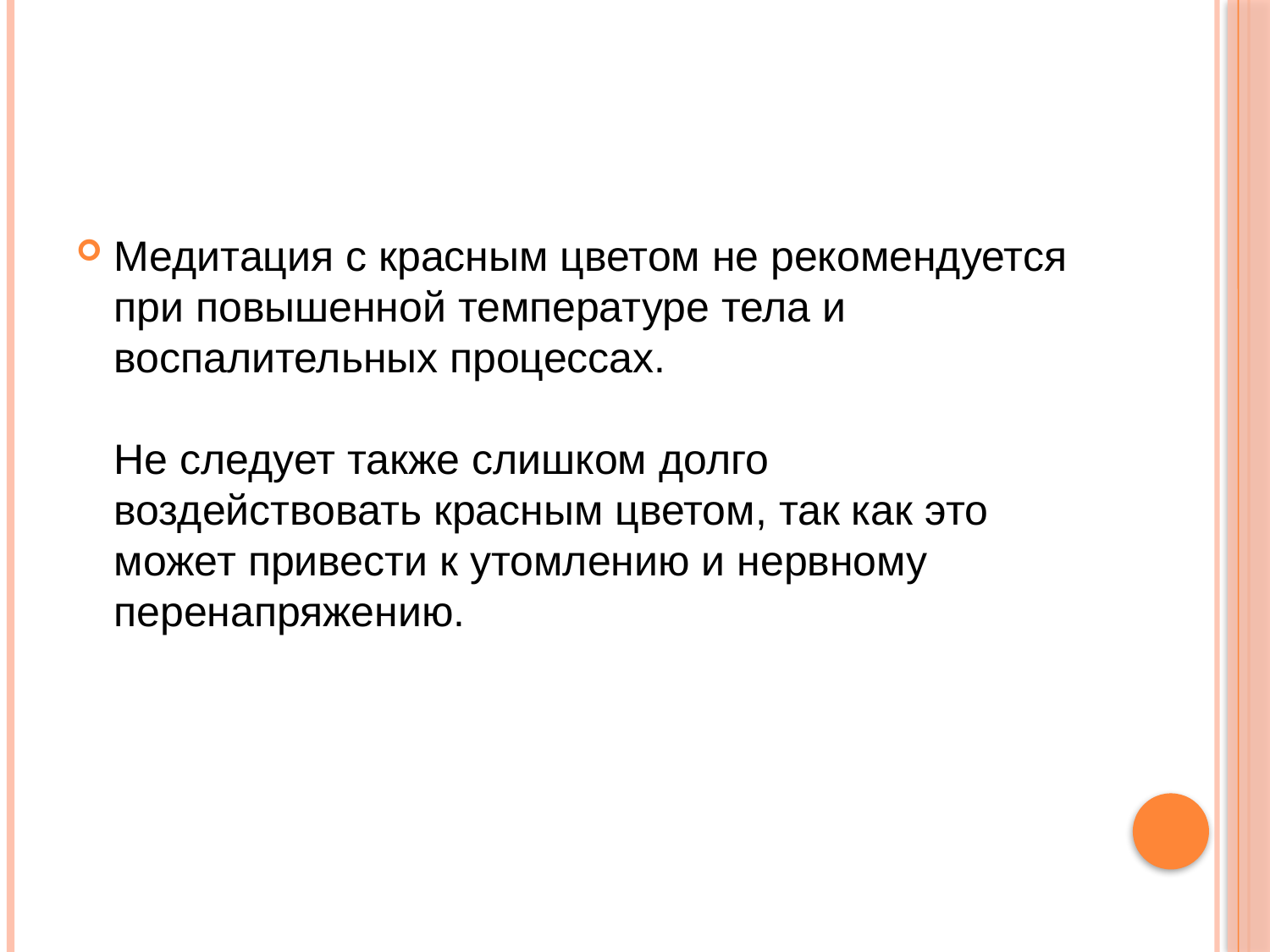

Медитация с красным цветом не рекомендуется при повышенной температуре тела и воспалительных процессах.
Не следует также слишком долго воздействовать красным цветом, так как это может привести к утомлению и нервному перенапряжению.